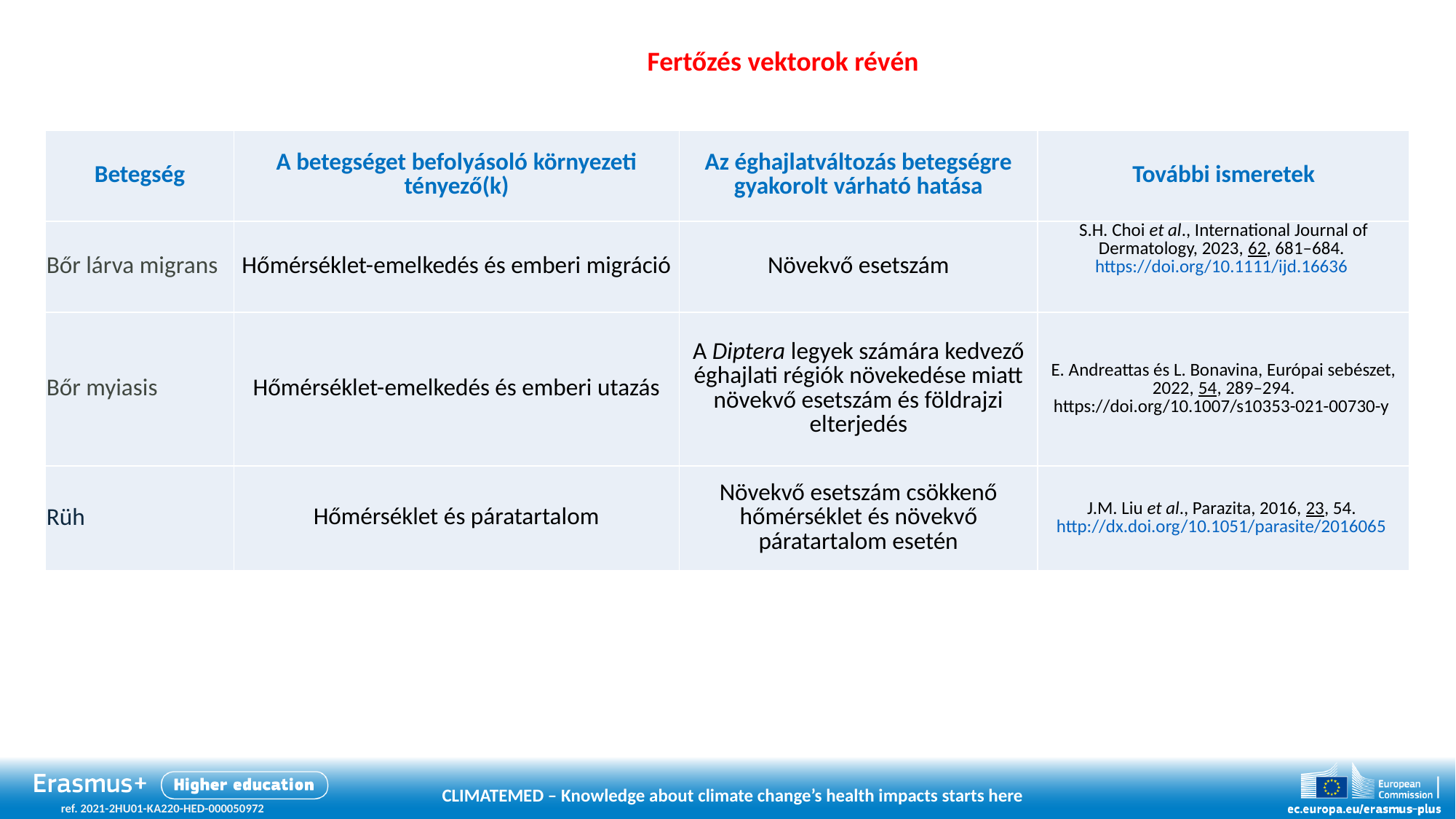

Fertőzés vektorok révén
| Betegség | A betegséget befolyásoló környezeti tényező(k) | Az éghajlatváltozás betegségre gyakorolt várható hatása | További ismeretek |
| --- | --- | --- | --- |
| Bőr lárva migrans | Hőmérséklet-emelkedés és emberi migráció | Növekvő esetszám | S.H. Choi et al., International Journal of Dermatology, 2023, 62, 681–684. https://doi.org/10.1111/ijd.16636 |
| Bőr myiasis | Hőmérséklet-emelkedés és emberi utazás | A Diptera legyek számára kedvező éghajlati régiók növekedése miatt növekvő esetszám és földrajzi elterjedés | E. Andreattas és L. Bonavina, Európai sebészet, 2022, 54, 289–294. https://doi.org/10.1007/s10353-021-00730-y |
| Rüh | Hőmérséklet és páratartalom | Növekvő esetszám csökkenő hőmérséklet és növekvő páratartalom esetén | J.M. Liu et al., Parazita, 2016, 23, 54. http://dx.doi.org/10.1051/parasite/2016065 |